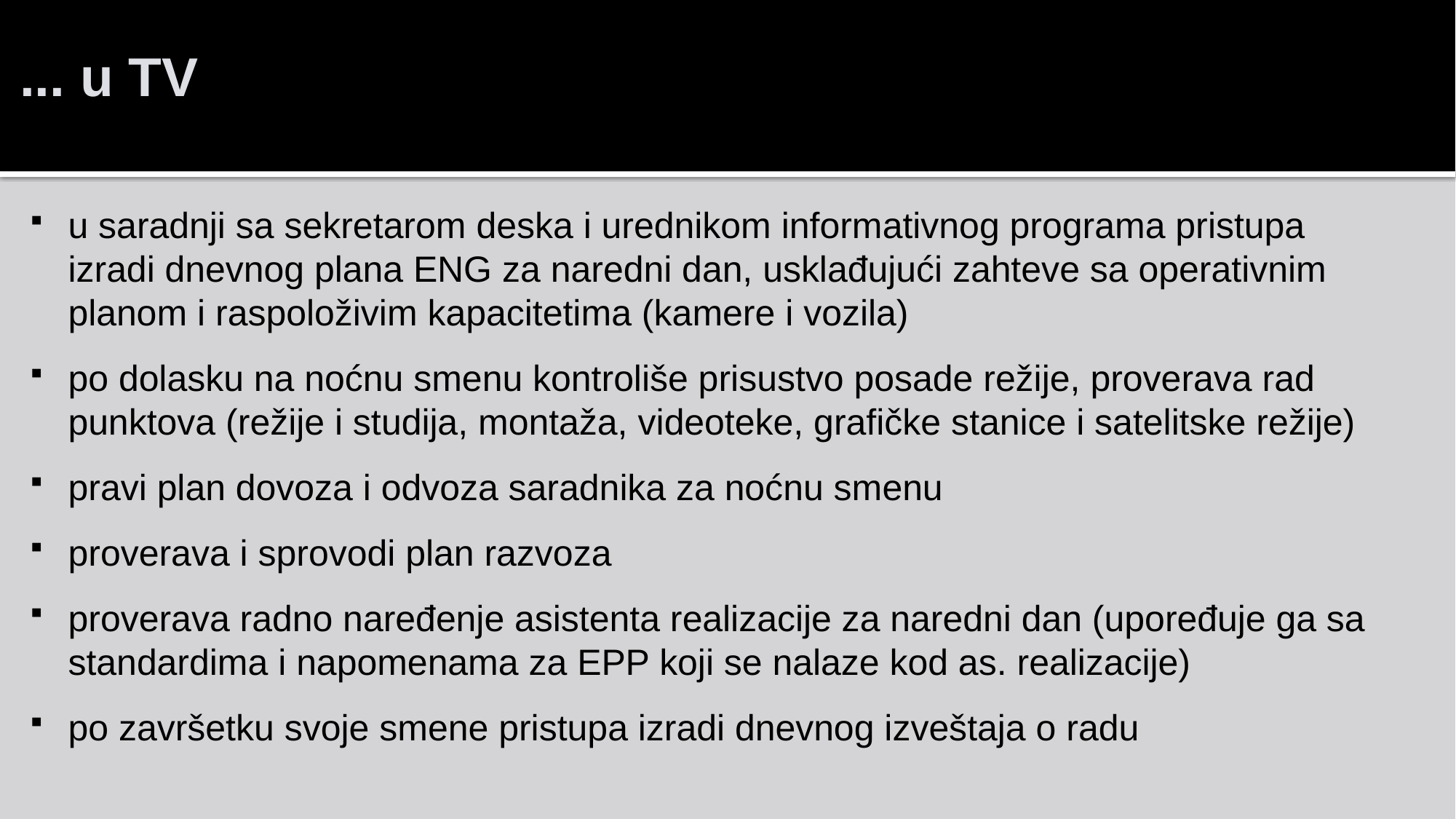

... u TV
u saradnji sa sekretarom deska i urednikom informativnog programa pristupa izradi dnevnog plana ENG za naredni dan, usklađujući zahteve sa operativnim planom i raspoloživim kapacitetima (kamere i vozila)

po dolasku na noćnu smenu kontroliše prisustvo posade režije, proverava rad punktova (režije i studija, montaža, videoteke, grafičke stanice i satelitske režije)

pravi plan dovoza i odvoza saradnika za noćnu smenu

proverava i sprovodi plan razvoza

proverava radno naređenje asistenta realizacije za naredni dan (upoređuje ga sa standardima i napomenama za EPP koji se nalaze kod as. realizacije)

po završetku svoje smene pristupa izradi dnevnog izveštaja o radu